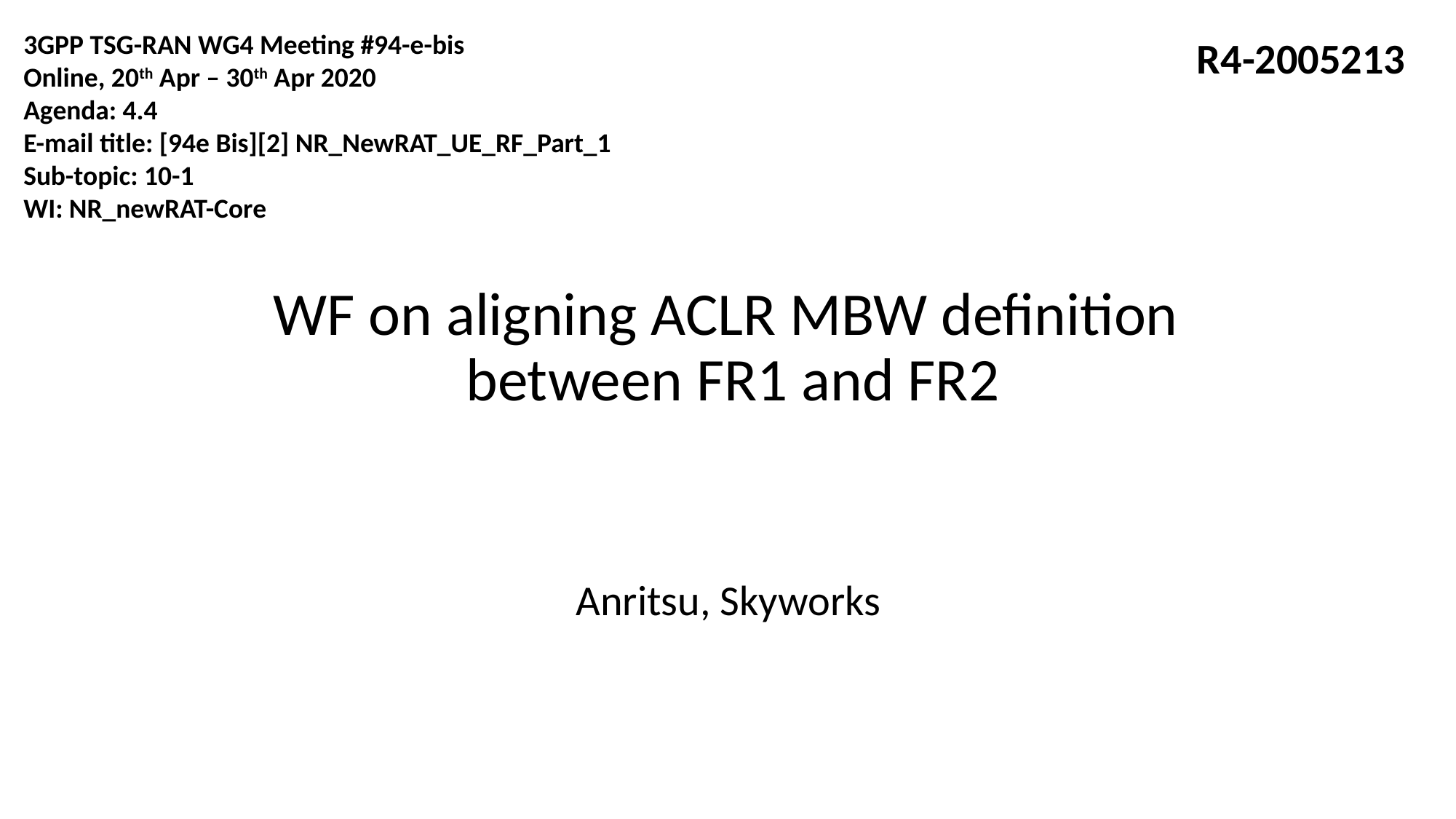

3GPP TSG-RAN WG4 Meeting #94-e-bis
Online, 20th Apr – 30th Apr 2020
Agenda: 4.4
E-mail title: [94e Bis][2] NR_NewRAT_UE_RF_Part_1
Sub-topic: 10-1
WI: NR_newRAT-Core
R4-2005213
# WF on aligning ACLR MBW definition between FR1 and FR2
Anritsu, Skyworks